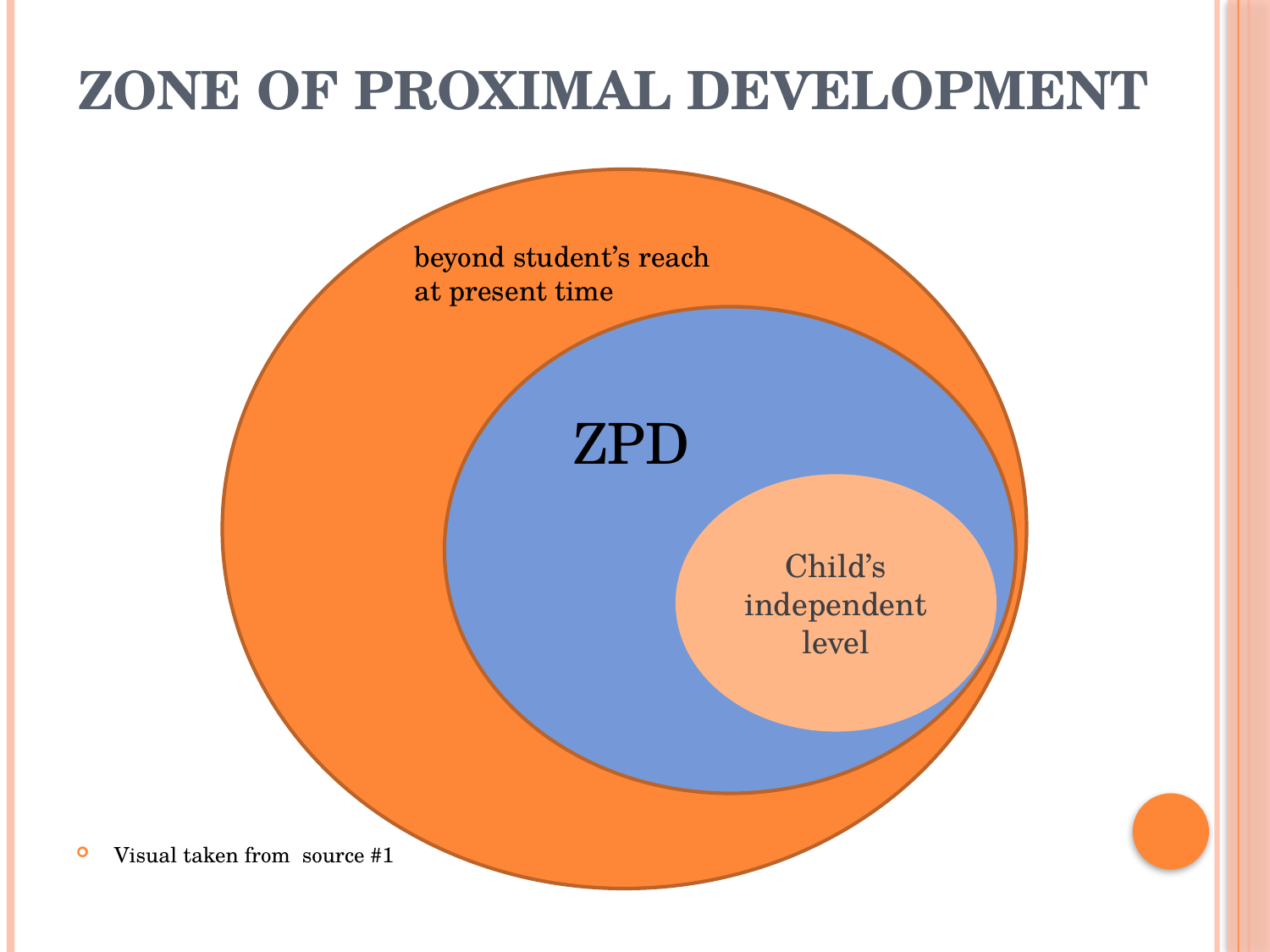

# Zone of Proximal Development

beyond student’s reach at present time

ZPD
Child’s independent level
Visual taken from  source #1